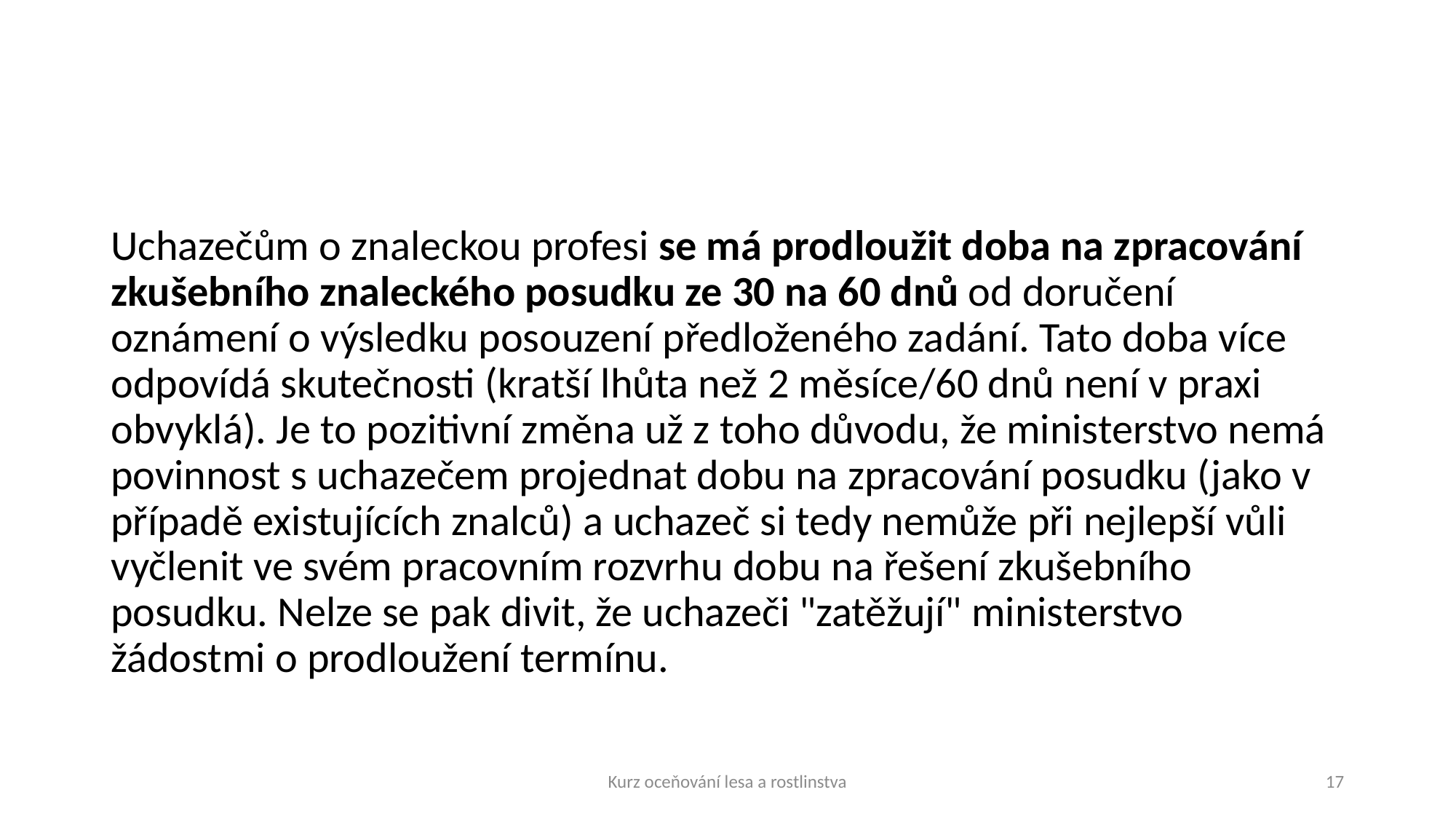

#
Uchazečům o znaleckou profesi se má prodloužit doba na zpracování zkušebního znaleckého posudku ze 30 na 60 dnů od doručení oznámení o výsledku posouzení předloženého zadání. Tato doba více odpovídá skutečnosti (kratší lhůta než 2 měsíce/60 dnů není v praxi obvyklá). Je to pozitivní změna už z toho důvodu, že ministerstvo nemá povinnost s uchazečem projednat dobu na zpracování posudku (jako v případě existujících znalců) a uchazeč si tedy nemůže při nejlepší vůli vyčlenit ve svém pracovním rozvrhu dobu na řešení zkušebního posudku. Nelze se pak divit, že uchazeči "zatěžují" ministerstvo žádostmi o prodloužení termínu.
Kurz oceňování lesa a rostlinstva
17